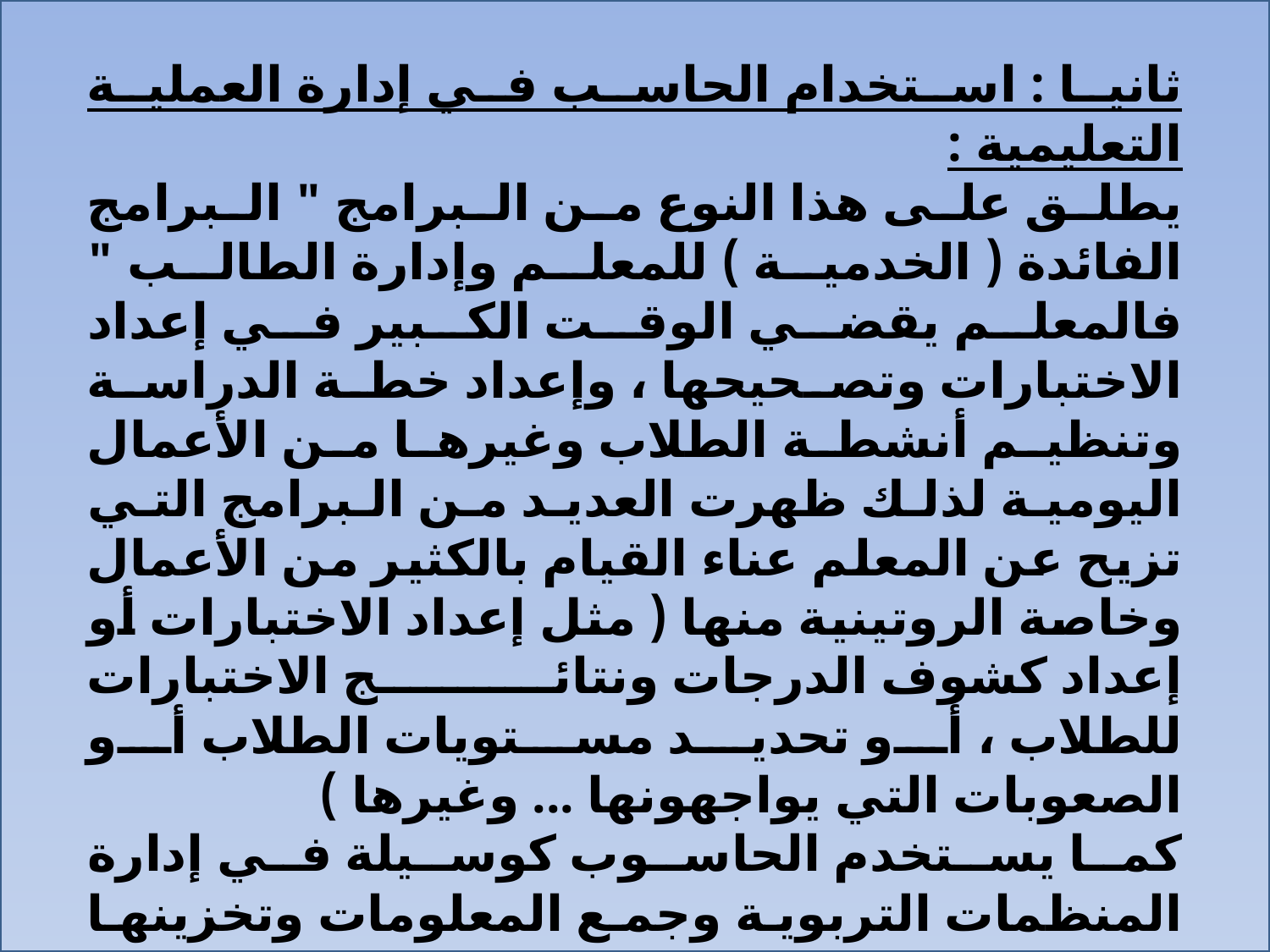

ثانيا : استخدام الحاسب في إدارة العملية التعليمية :
يطلق على هذا النوع من البرامج " البرامج الفائدة ( الخدمية ) للمعلم وإدارة الطالب " فالمعلم يقضي الوقت الكبير في إعداد الاختبارات وتصحيحها ، وإعداد خطة الدراسة وتنظيم أنشطة الطلاب وغيرها من الأعمال اليومية لذلك ظهرت العديد من البرامج التي تزيح عن المعلم عناء القيام بالكثير من الأعمال وخاصة الروتينية منها ( مثل إعداد الاختبارات أو إعداد كشوف الدرجات ونتائج الاختبارات للطلاب ، أو تحديد مستويات الطلاب أو الصعوبات التي يواجهونها ... وغيرها )
كما يستخدم الحاسوب كوسيلة في إدارة المنظمات التربوية وجمع المعلومات وتخزينها بطرق وتصاميم معينة تؤدي إلى اختصار الوقت للوصول إلى هذه المعلومات وتسهيل عملية التعامل معها، ومنها تدقيق معلومات الطلاب ، ومراقبة تقديمهم ، وتقويم أعمالهم ، وحل مشكلاتهم ، وضبط الشؤون المالية وشؤون الموظفين والأعمال المكتبية .